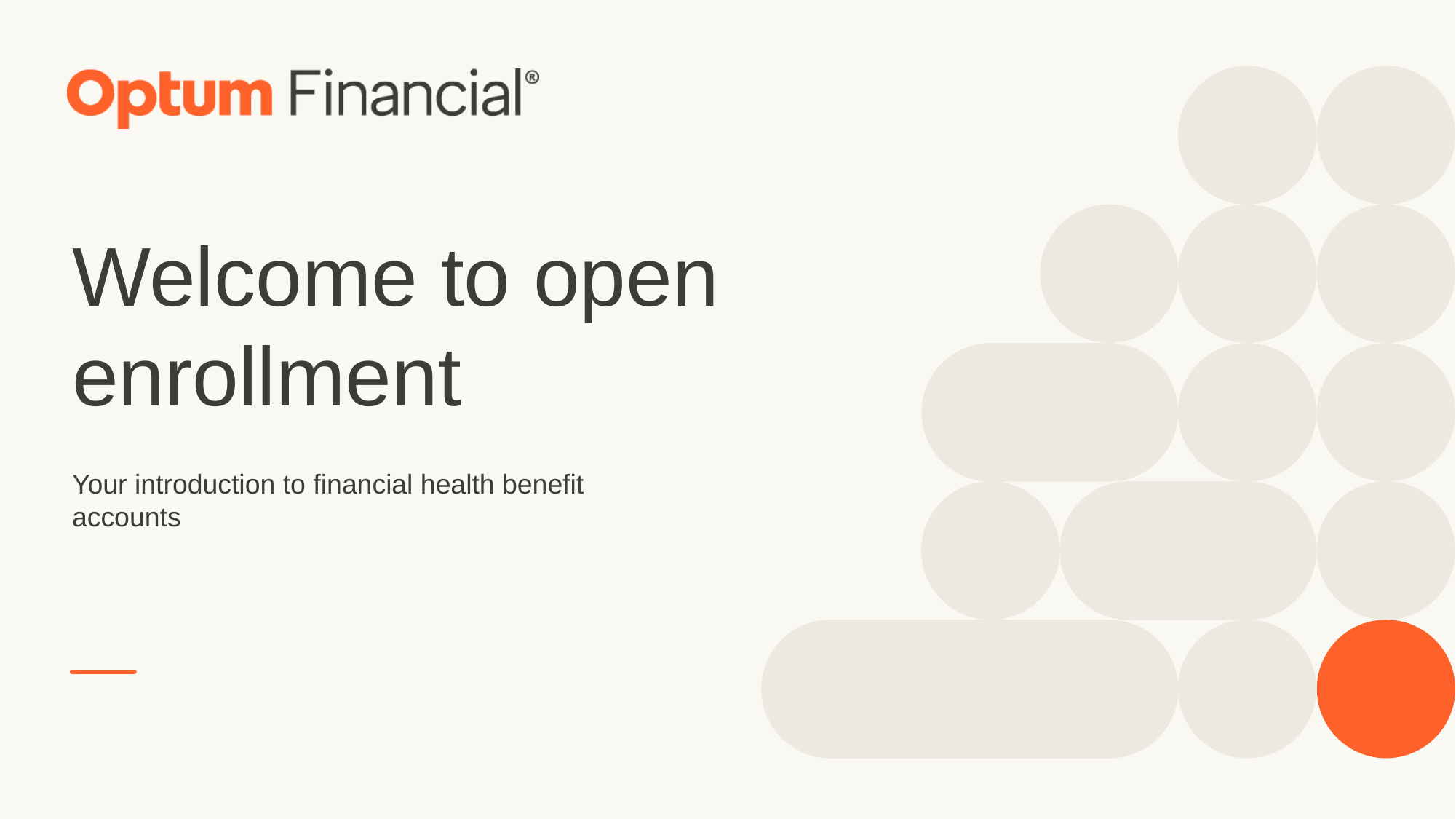

# Welcome to open enrollment
Your introduction to financial health benefit accounts